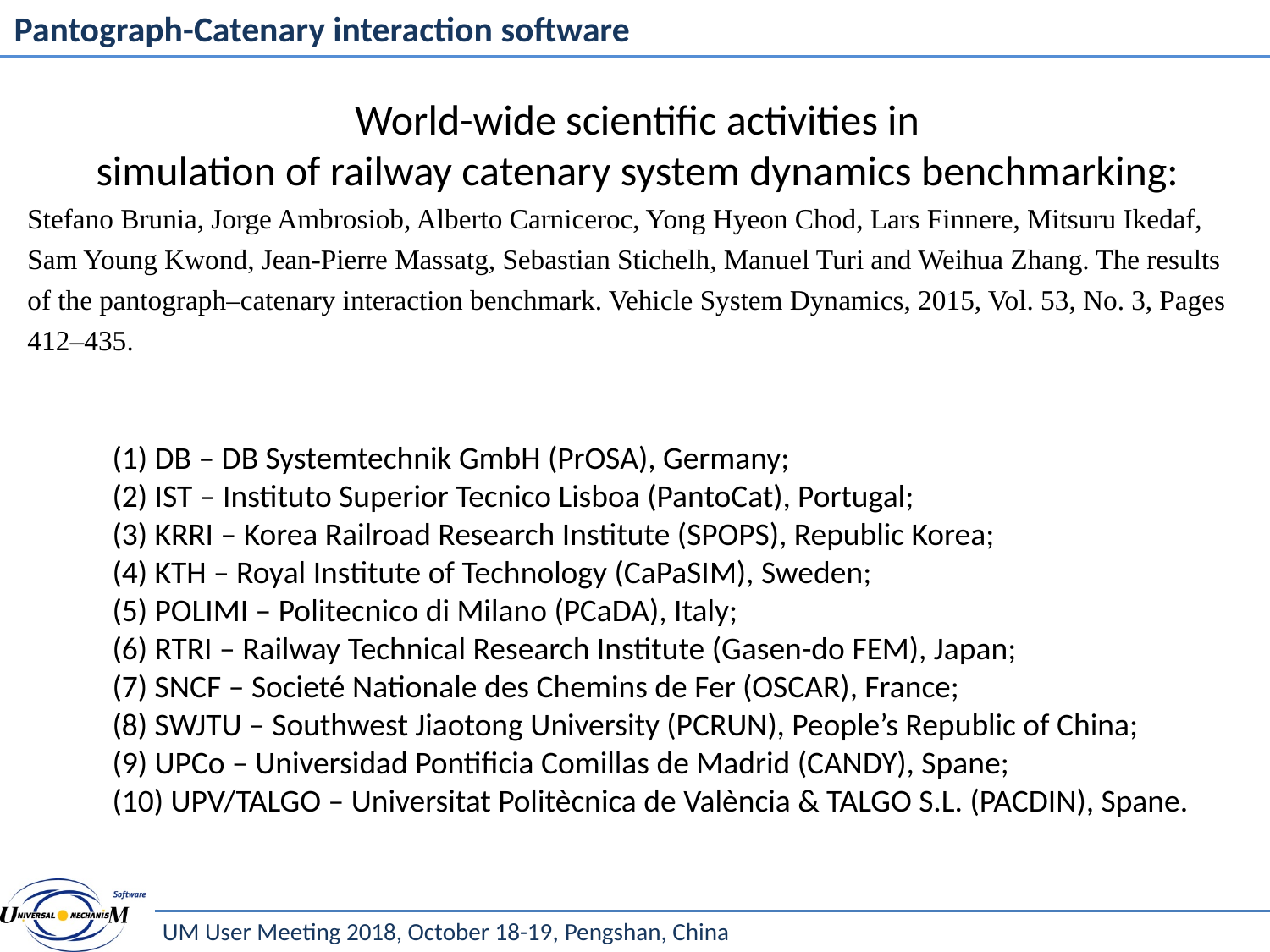

# Pantograph-Catenary interaction software
World-wide scientific activities in
simulation of railway catenary system dynamics benchmarking:
Stefano Brunia, Jorge Ambrosiob, Alberto Carniceroc, Yong Hyeon Chod, Lars Finnere, Mitsuru Ikedaf, Sam Young Kwond, Jean-Pierre Massatg, Sebastian Stichelh, Manuel Turi and Weihua Zhang. The results of the pantograph–catenary interaction benchmark. Vehicle System Dynamics, 2015, Vol. 53, No. 3, Pages 412–435.
(1) DB – DB Systemtechnik GmbH (PrOSA), Germany;
(2) IST – Instituto Superior Tecnico Lisboa (PantoCat), Portugal;
(3) KRRI – Korea Railroad Research Institute (SPOPS), Republic Korea;
(4) KTH – Royal Institute of Technology (CaPaSIM), Sweden;
(5) POLIMI – Politecnico di Milano (PCaDA), Italy;
(6) RTRI – Railway Technical Research Institute (Gasen-do FEM), Japan;
(7) SNCF – Societé Nationale des Chemins de Fer (OSCAR), France;
(8) SWJTU – Southwest Jiaotong University (PCRUN), People’s Republic of China;
(9) UPCo – Universidad Pontificia Comillas de Madrid (CANDY), Spane;
(10) UPV/TALGO – Universitat Politècnica de València & TALGO S.L. (PACDIN), Spane.